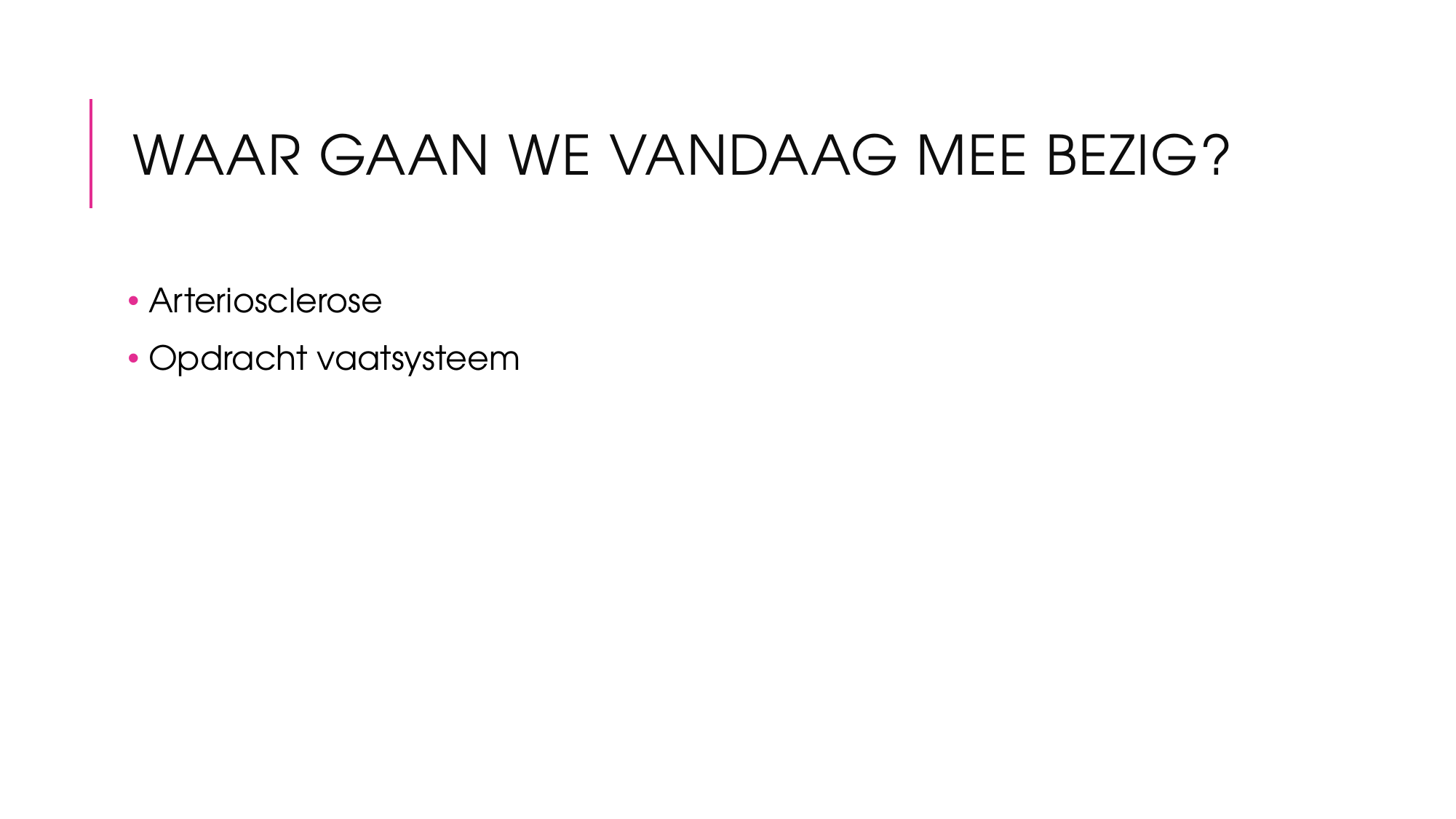

# Waar gaan we vandaag mee bezig?
 Arteriosclerose
 Opdracht vaatsysteem